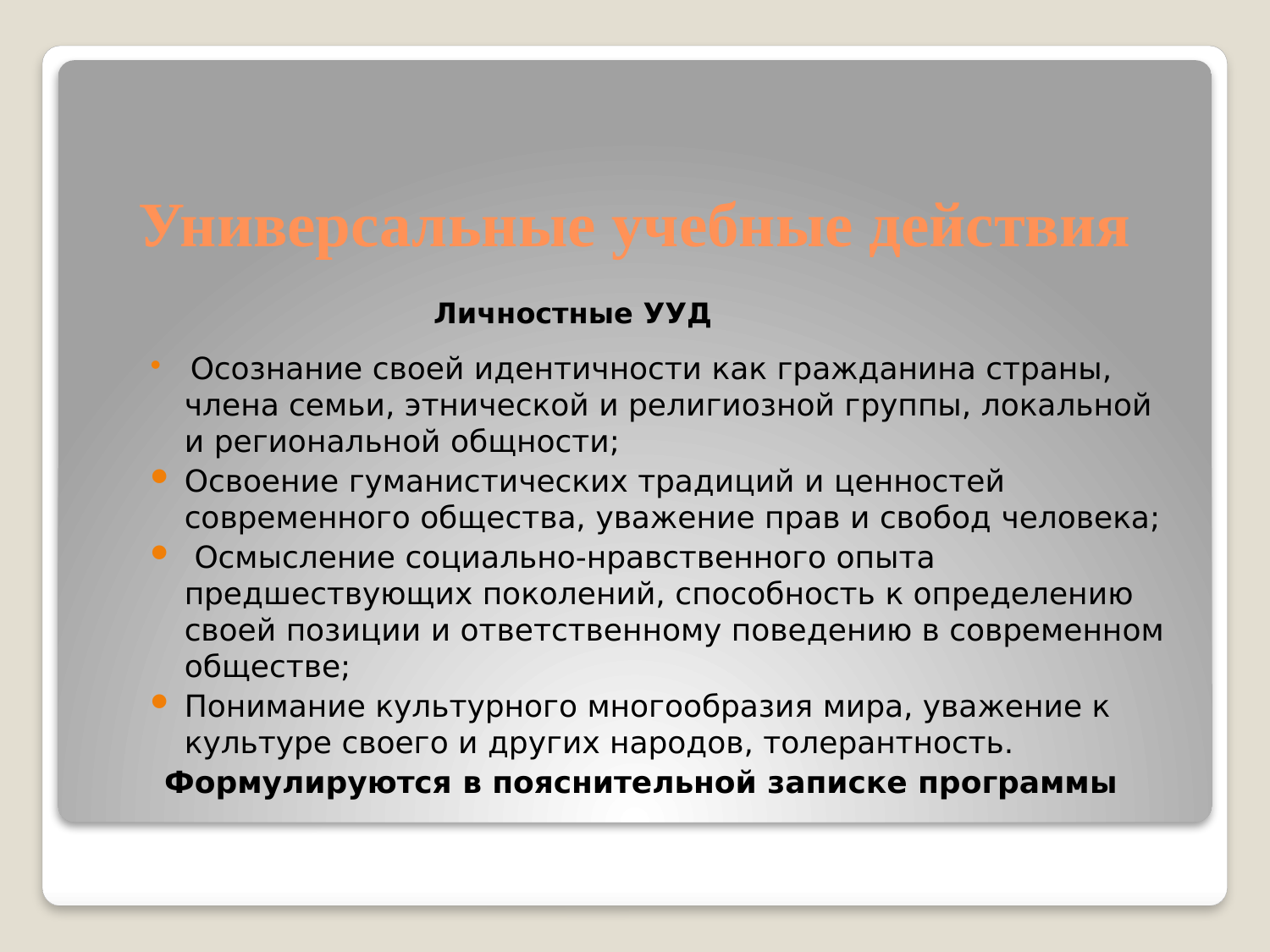

# Универсальные учебные действия

Личностные УУД

 Осознание своей идентичности как гражданина страны, члена семьи, этнической и религиозной группы, локальной и региональной общности;
Освоение гуманистических традиций и ценностей современного общества, уважение прав и свобод человека;
 Осмысление социально-нравственного опыта предшествующих поколений, способность к определению своей позиции и ответственному поведению в современном обществе;
Понимание культурного многообразия мира, уважение к культуре своего и других народов, толерантность.
Формулируются в пояснительной записке программы